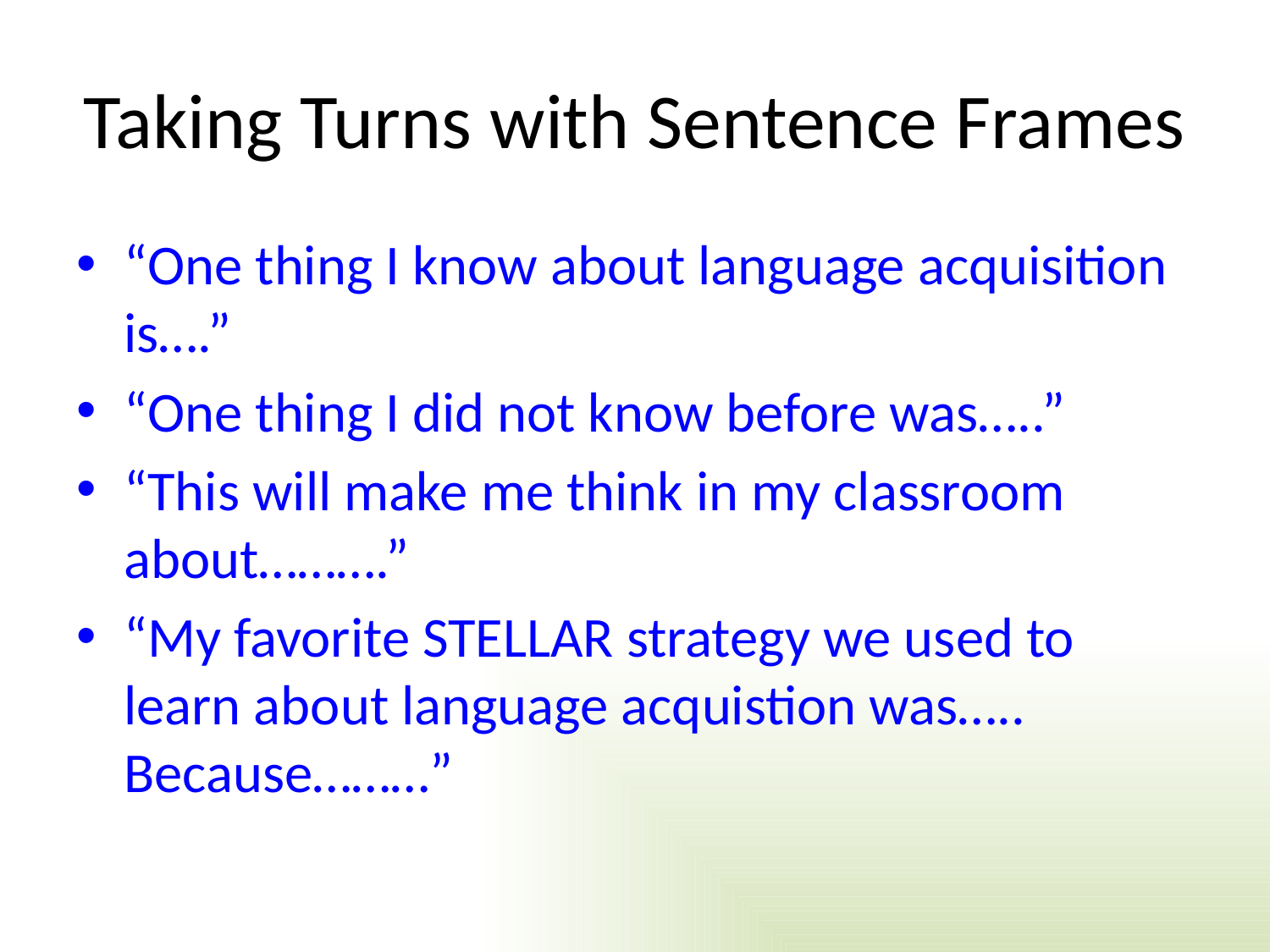

# Taking Turns with Sentence Frames
“One thing I know about language acquisition is….”
“One thing I did not know before was…..”
“This will make me think in my classroom about……….”
“My favorite STELLAR strategy we used to learn about language acquistion was….. Because………”